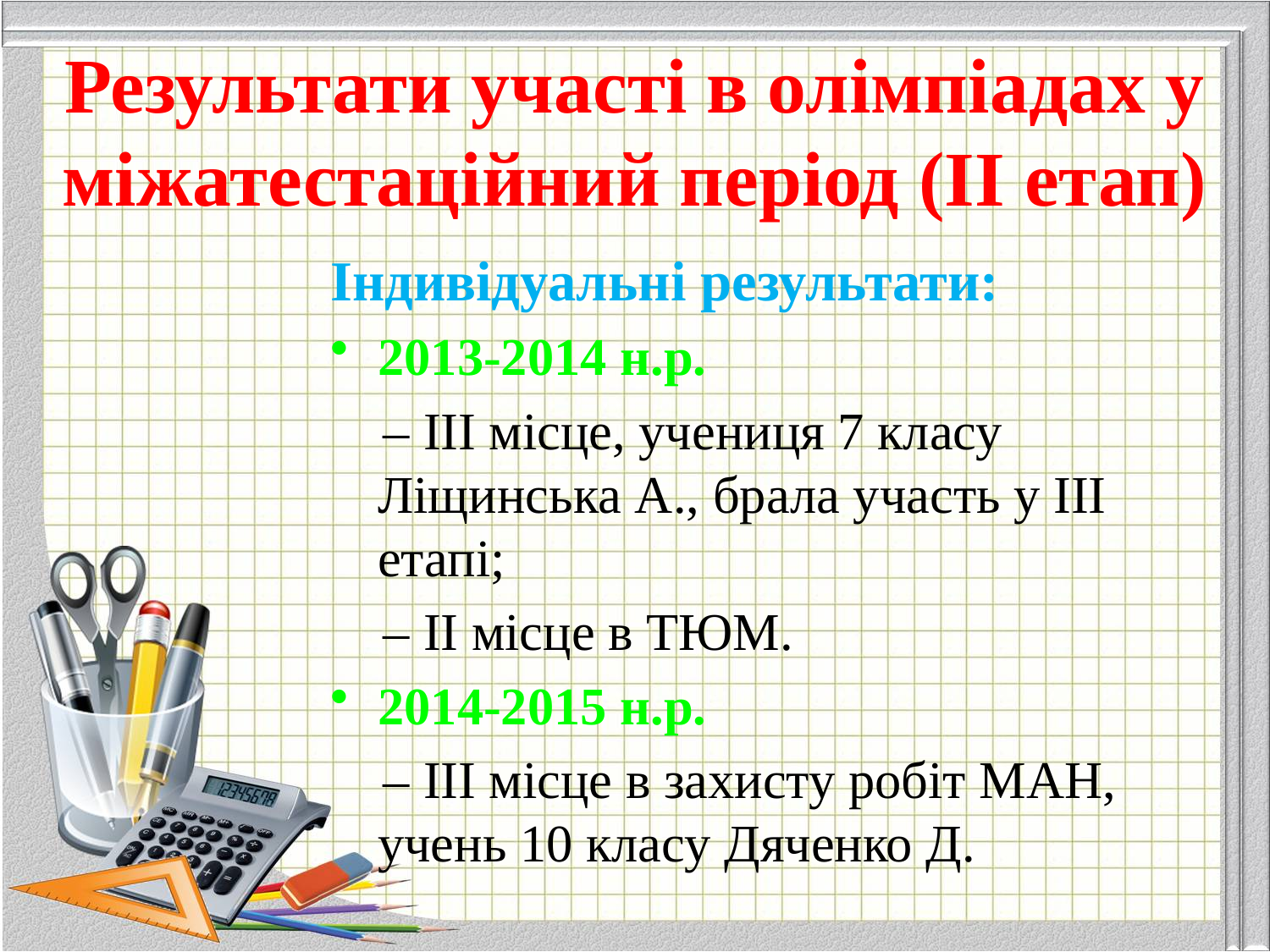

# Результати участі в олімпіадах у міжатестаційний період (ІІ етап)

Індивідуальні результати:
2013-2014 н.р.
    – ІІІ місце, учениця 7 класу Ліщинська А., брала участь у ІІІ етапі;
    – ІІ місце в ТЮМ.
2014-2015 н.р.
    – ІІІ місце в захисту робіт МАН, учень 10 класу Дяченко Д.